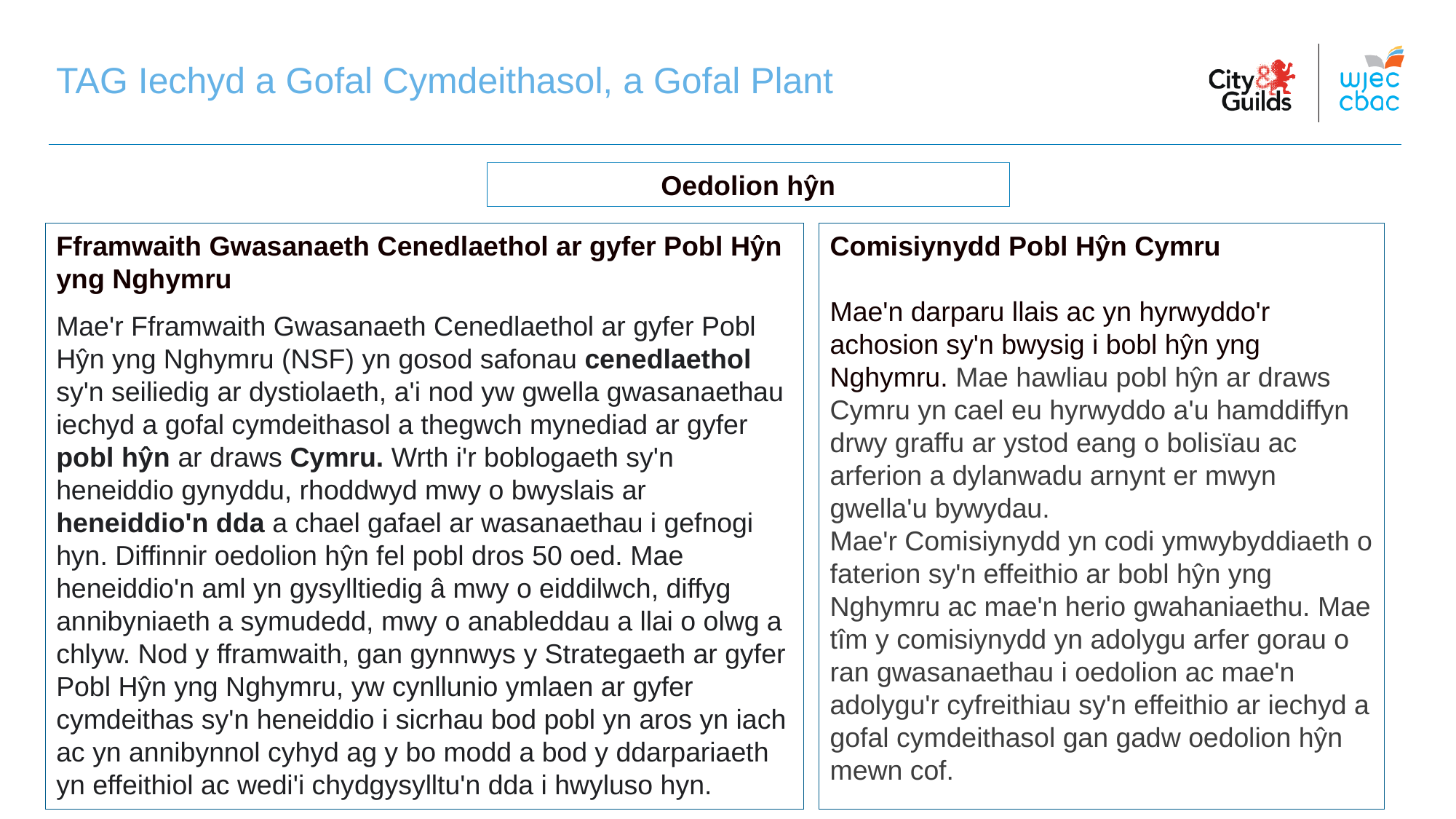

TAG Iechyd a Gofal Cymdeithasol, a Gofal Plant
Oedolion hŷn
Fframwaith Gwasanaeth Cenedlaethol ar gyfer Pobl Hŷn yng Nghymru

Mae'r Fframwaith Gwasanaeth Cenedlaethol ar gyfer Pobl Hŷn yng Nghymru (NSF) yn gosod safonau cenedlaethol sy'n seiliedig ar dystiolaeth, a'i nod yw gwella gwasanaethau iechyd a gofal cymdeithasol a thegwch mynediad ar gyfer pobl hŷn ar draws Cymru. Wrth i'r boblogaeth sy'n heneiddio gynyddu, rhoddwyd mwy o bwyslais ar heneiddio'n dda a chael gafael ar wasanaethau i gefnogi hyn. Diffinnir oedolion hŷn fel pobl dros 50 oed. Mae heneiddio'n aml yn gysylltiedig â mwy o eiddilwch, diffyg annibyniaeth a symudedd, mwy o anableddau a llai o olwg a chlyw. Nod y fframwaith, gan gynnwys y Strategaeth ar gyfer Pobl Hŷn yng Nghymru, yw cynllunio ymlaen ar gyfer cymdeithas sy'n heneiddio i sicrhau bod pobl yn aros yn iach ac yn annibynnol cyhyd ag y bo modd a bod y ddarpariaeth yn effeithiol ac wedi'i chydgysylltu'n dda i hwyluso hyn.
Comisiynydd Pobl Hŷn Cymru

Mae'n darparu llais ac yn hyrwyddo'r achosion sy'n bwysig i bobl hŷn yng Nghymru. Mae hawliau pobl hŷn ar draws Cymru yn cael eu hyrwyddo a'u hamddiffyn drwy graffu ar ystod eang o bolisïau ac arferion a dylanwadu arnynt er mwyn gwella'u bywydau.
Mae'r Comisiynydd yn codi ymwybyddiaeth o faterion sy'n effeithio ar bobl hŷn yng Nghymru ac mae'n herio gwahaniaethu. Mae tîm y comisiynydd yn adolygu arfer gorau o ran gwasanaethau i oedolion ac mae'n adolygu'r cyfreithiau sy'n effeithio ar iechyd a gofal cymdeithasol gan gadw oedolion hŷn mewn cof.